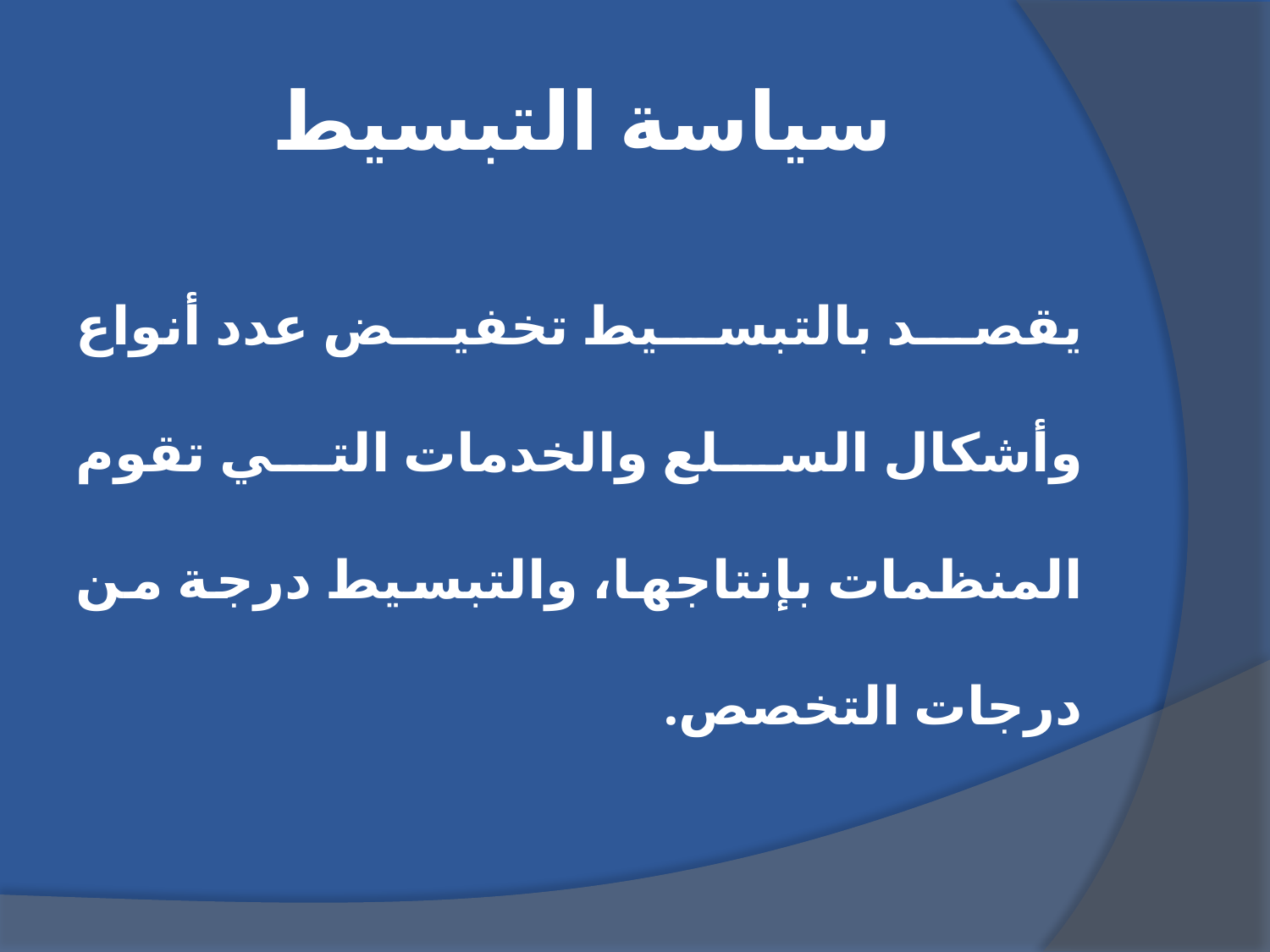

# سياسة التبسيط
يقصد بالتبسيط تخفيض عدد أنواع وأشكال السلع والخدمات التي تقوم المنظمات بإنتاجها، والتبسيط درجة من درجات التخصص.